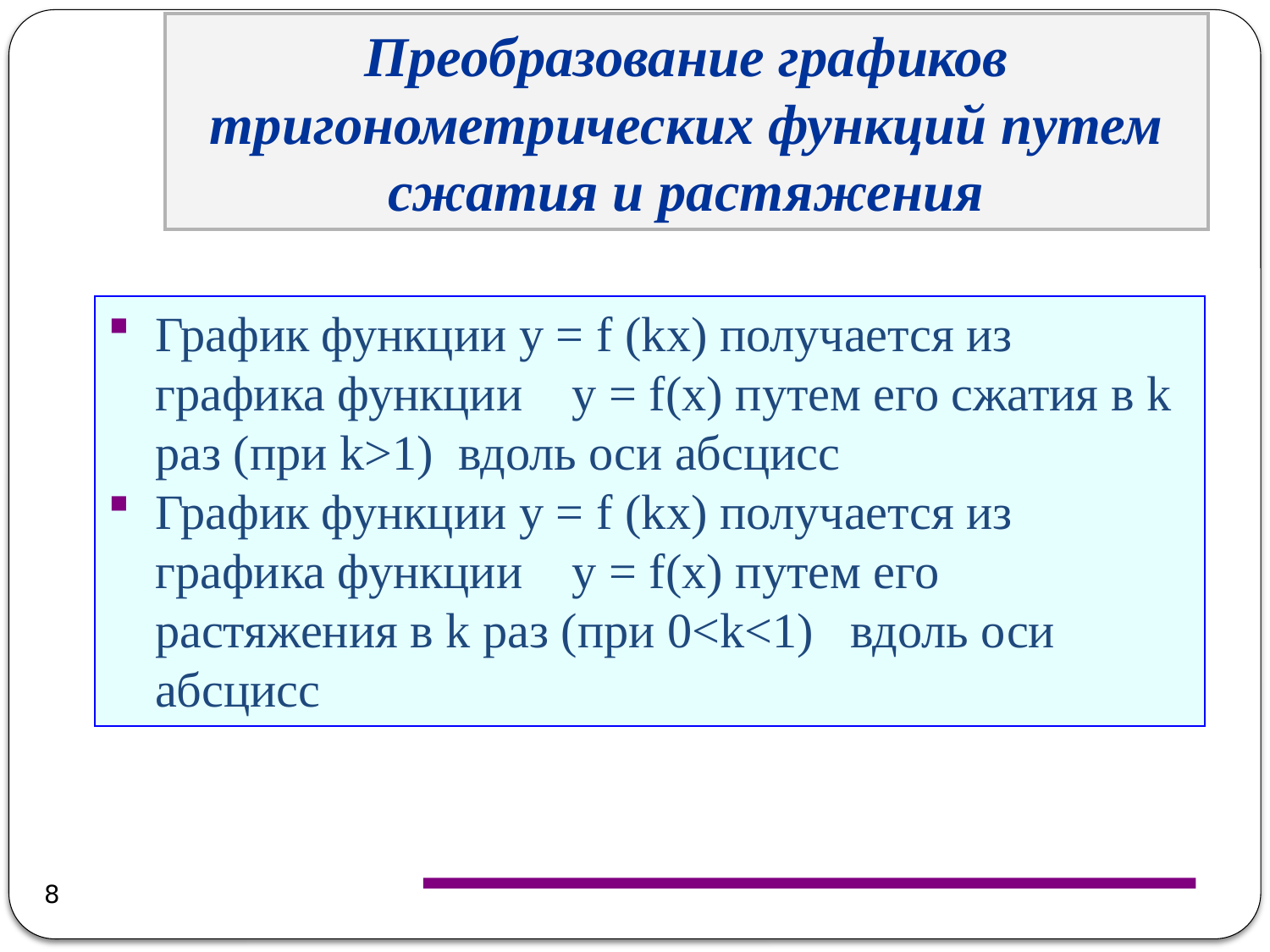

Преобразование графиков тригонометрических функций путем сжатия и растяжения
График функции у = f (kx) получается из графика функции    у = f(x) путем его сжатия в k раз (при k>1)  вдоль оси абсцисс
График функции у = f (kx) получается из графика функции    у = f(x) путем его растяжения в k раз (при 0<k<1)   вдоль оси абсцисс

8